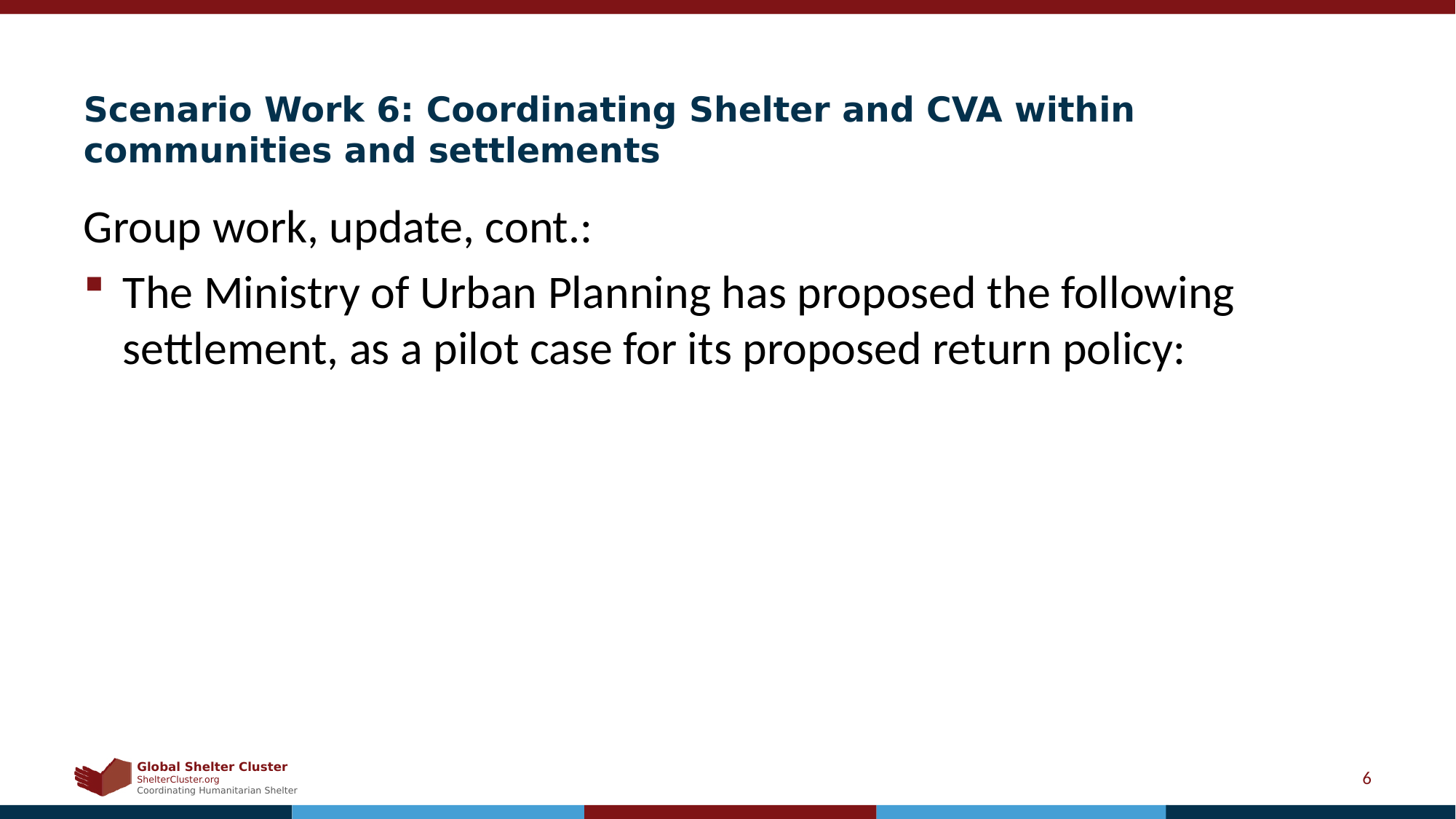

# Scenario Work 6: Coordinating Shelter and CVA within communities and settlements
Group work, update, cont.:
The Ministry of Urban Planning has proposed the following settlement, as a pilot case for its proposed return policy:
6